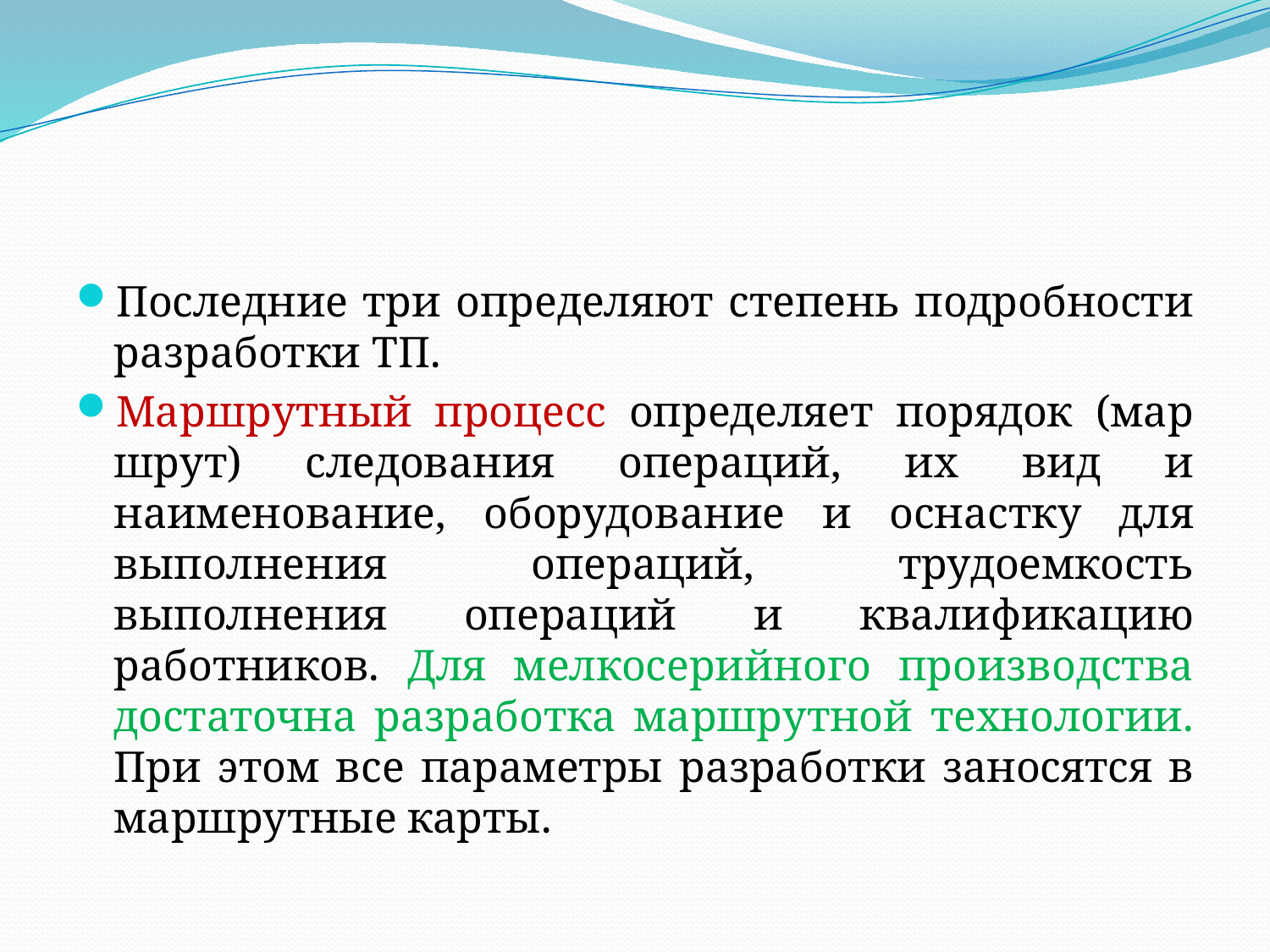

Последние три определяют степень подробности разработки ТП.
Маршрутный процесс определяет порядок (мар­шрут) следования операций, их вид и наименование, оборудование и осна­стку для выполнения операций, трудоемкость выполнения операций и ква­лификацию работников. Для мелкосерийного производства достаточна раз­работка маршрутной технологии. При этом все параметры разработки заносятся в маршрутные карты.